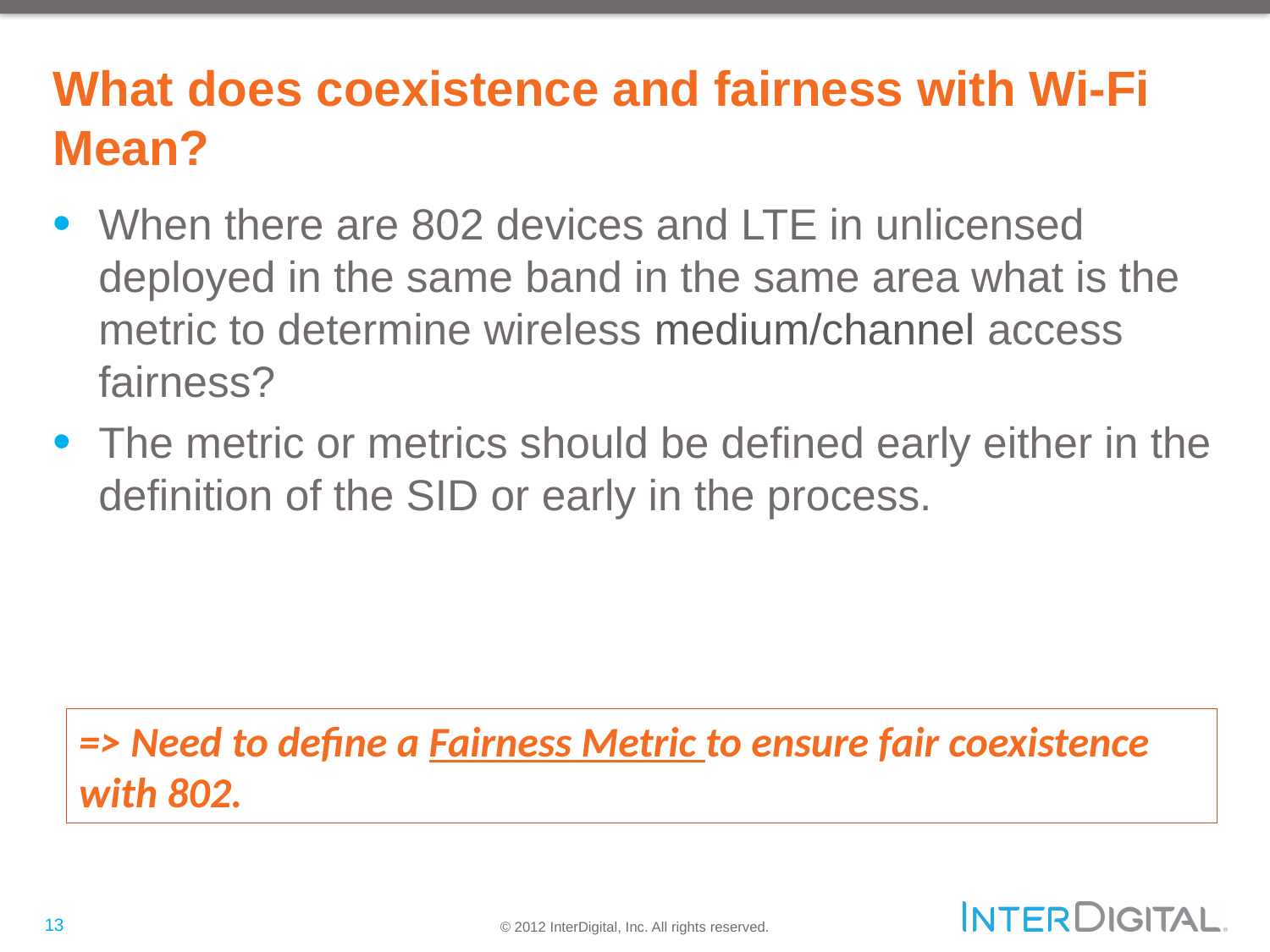

# What does coexistence and fairness with Wi-Fi Mean?
When there are 802 devices and LTE in unlicensed deployed in the same band in the same area what is the metric to determine wireless medium/channel access fairness?
The metric or metrics should be defined early either in the definition of the SID or early in the process.
=> Need to define a Fairness Metric to ensure fair coexistence with 802.